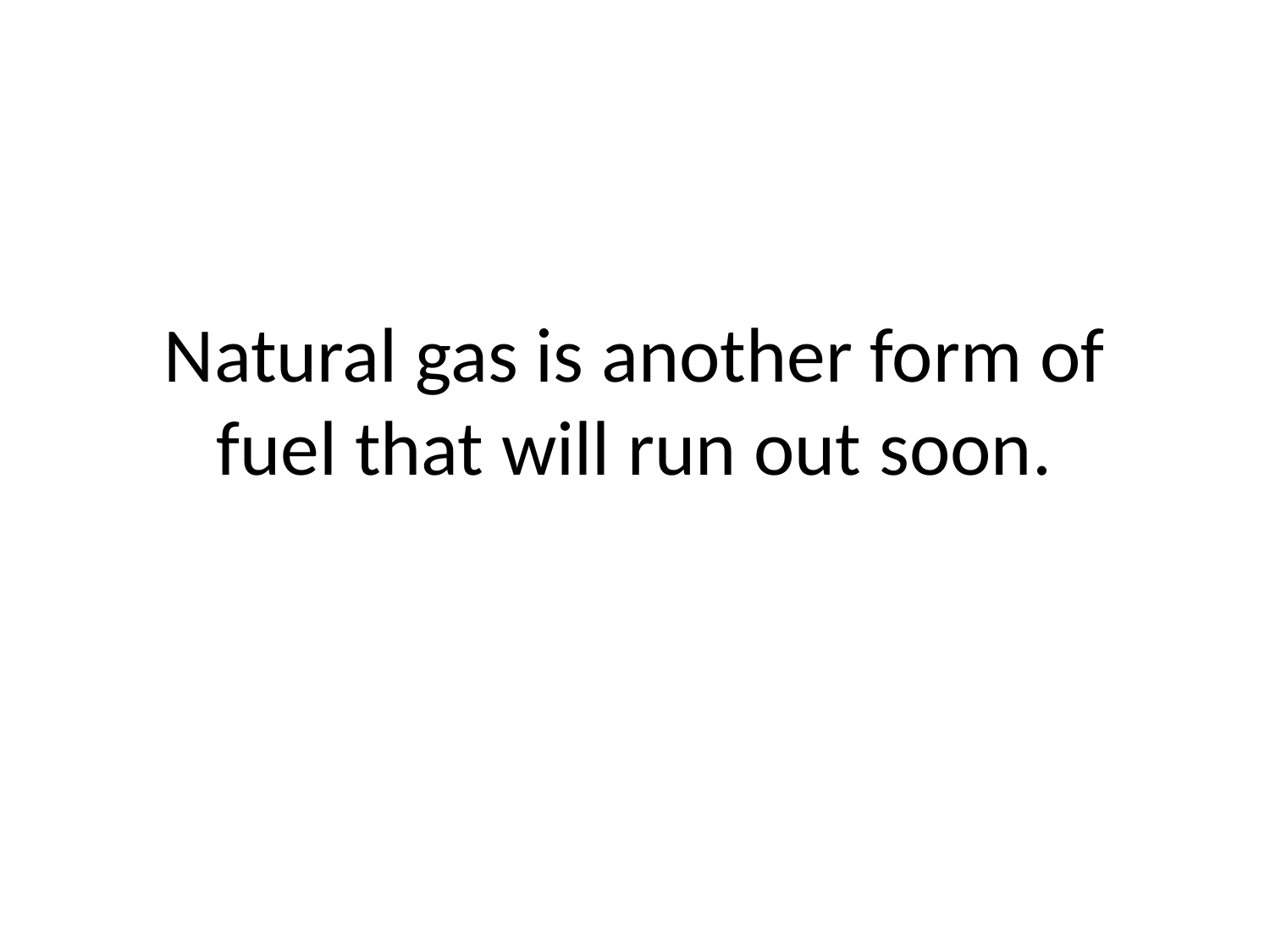

# Natural gas is another form of fuel that will run out soon.